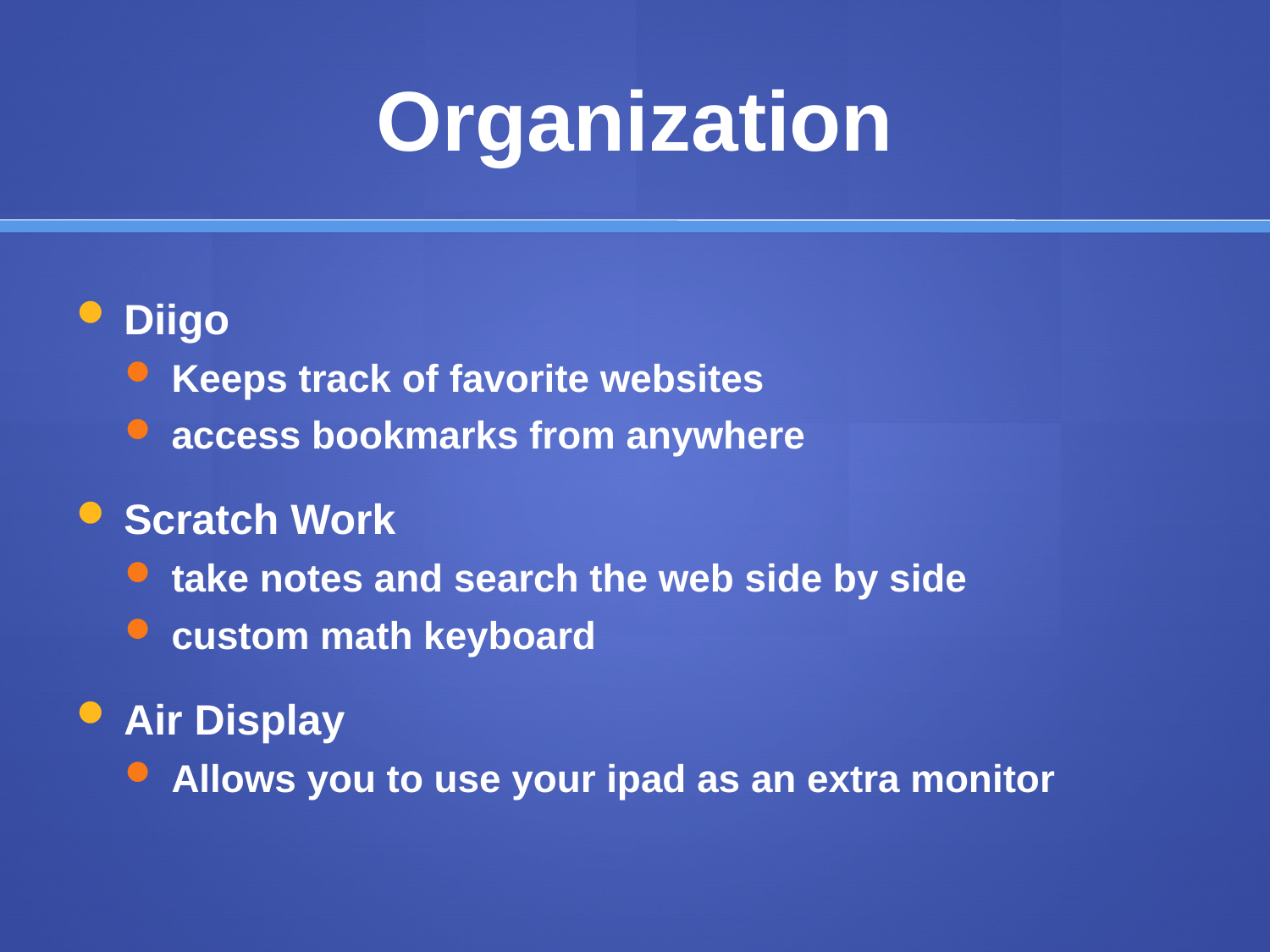

# Organization
Diigo
Keeps track of favorite websites
access bookmarks from anywhere
Scratch Work
take notes and search the web side by side
custom math keyboard
Air Display
Allows you to use your ipad as an extra monitor